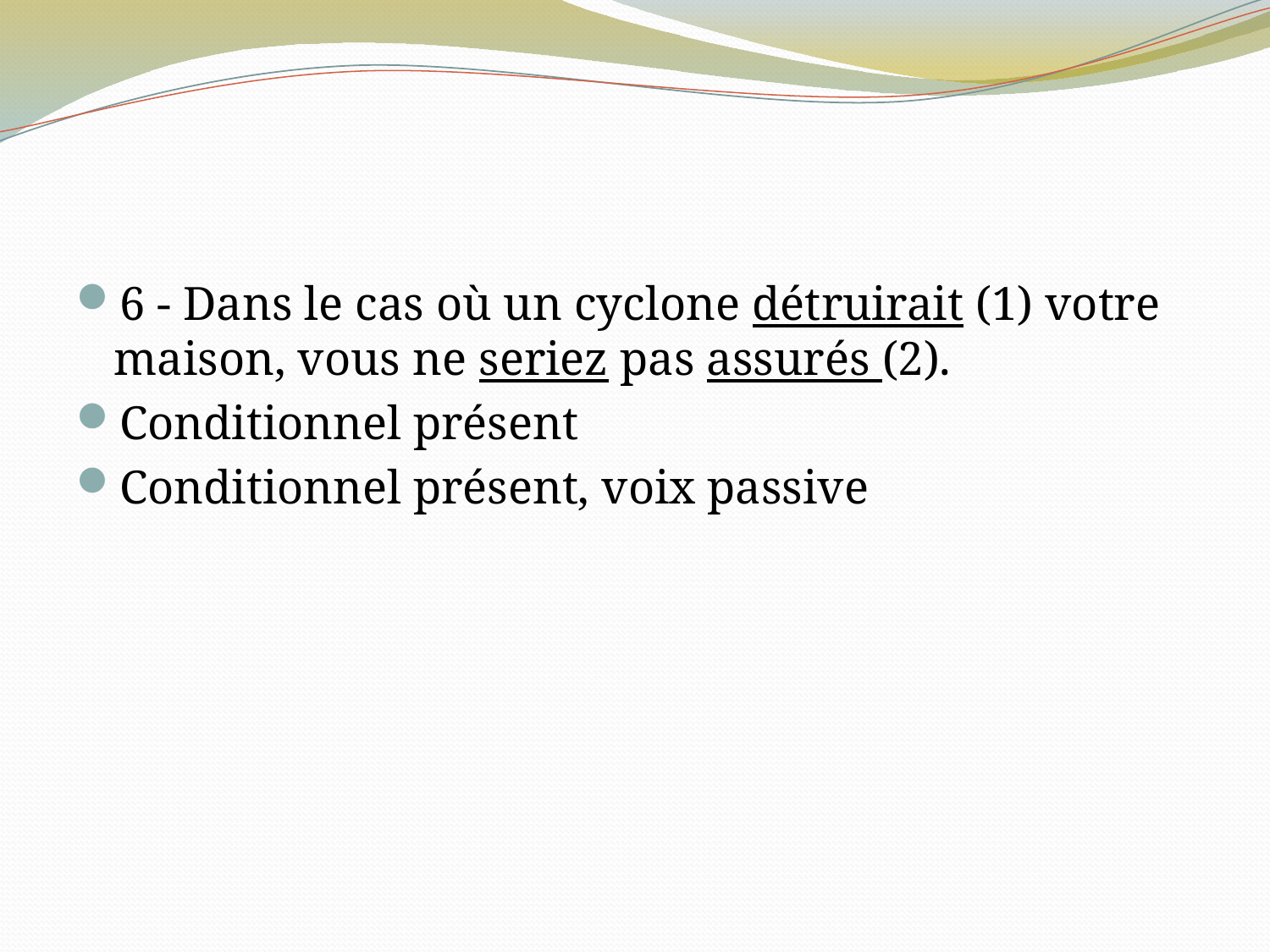

#
6 - Dans le cas où un cyclone détruirait (1) votre maison, vous ne seriez pas assurés (2).
Conditionnel présent
Conditionnel présent, voix passive